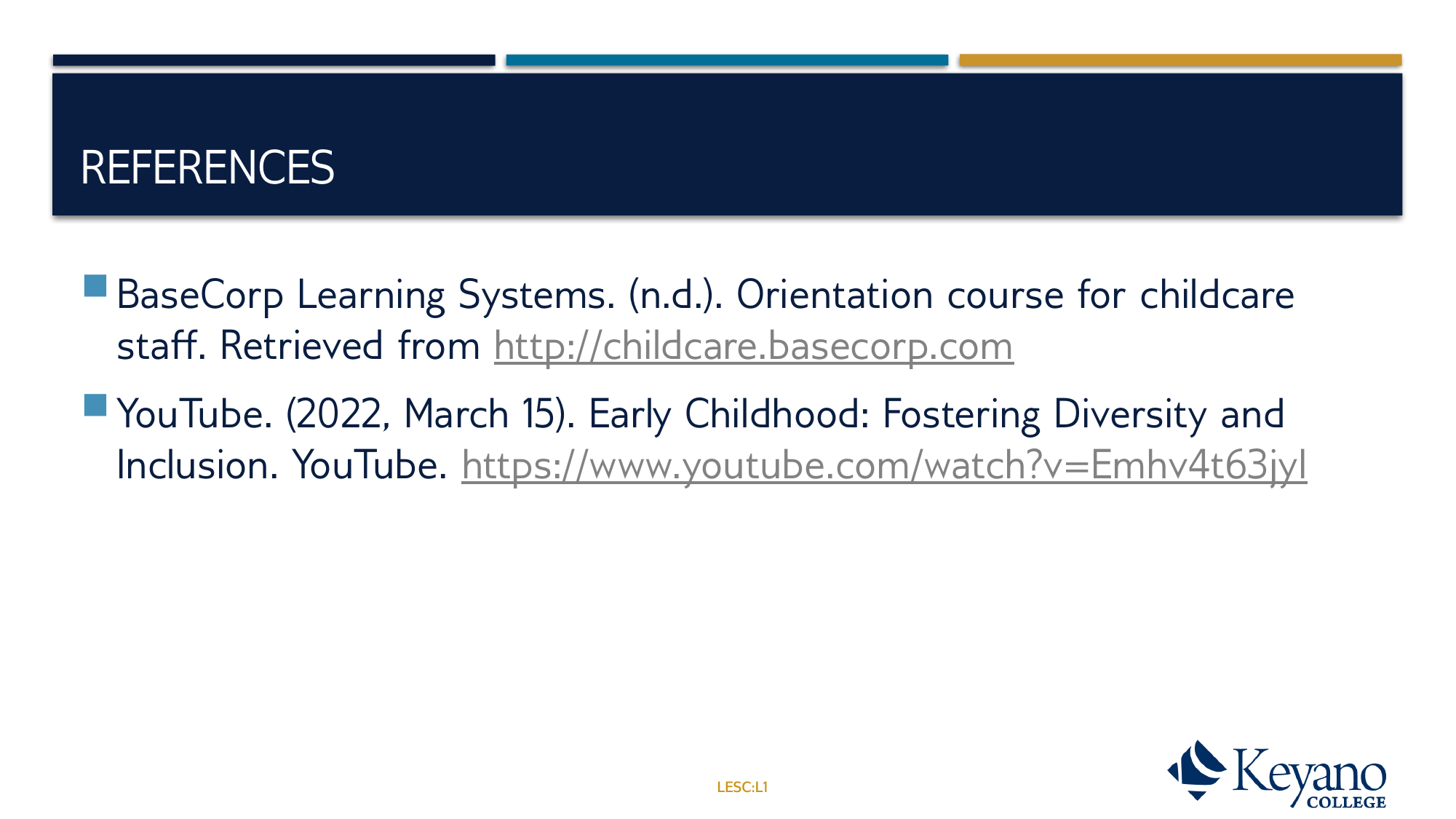

# references
BaseCorp Learning Systems. (n.d.). Orientation course for childcare staff. Retrieved from http://childcare.basecorp.com
YouTube. (2022, March 15). Early Childhood: Fostering Diversity and Inclusion. YouTube. https://www.youtube.com/watch?v=Emhv4t63jyI

LESC:L1